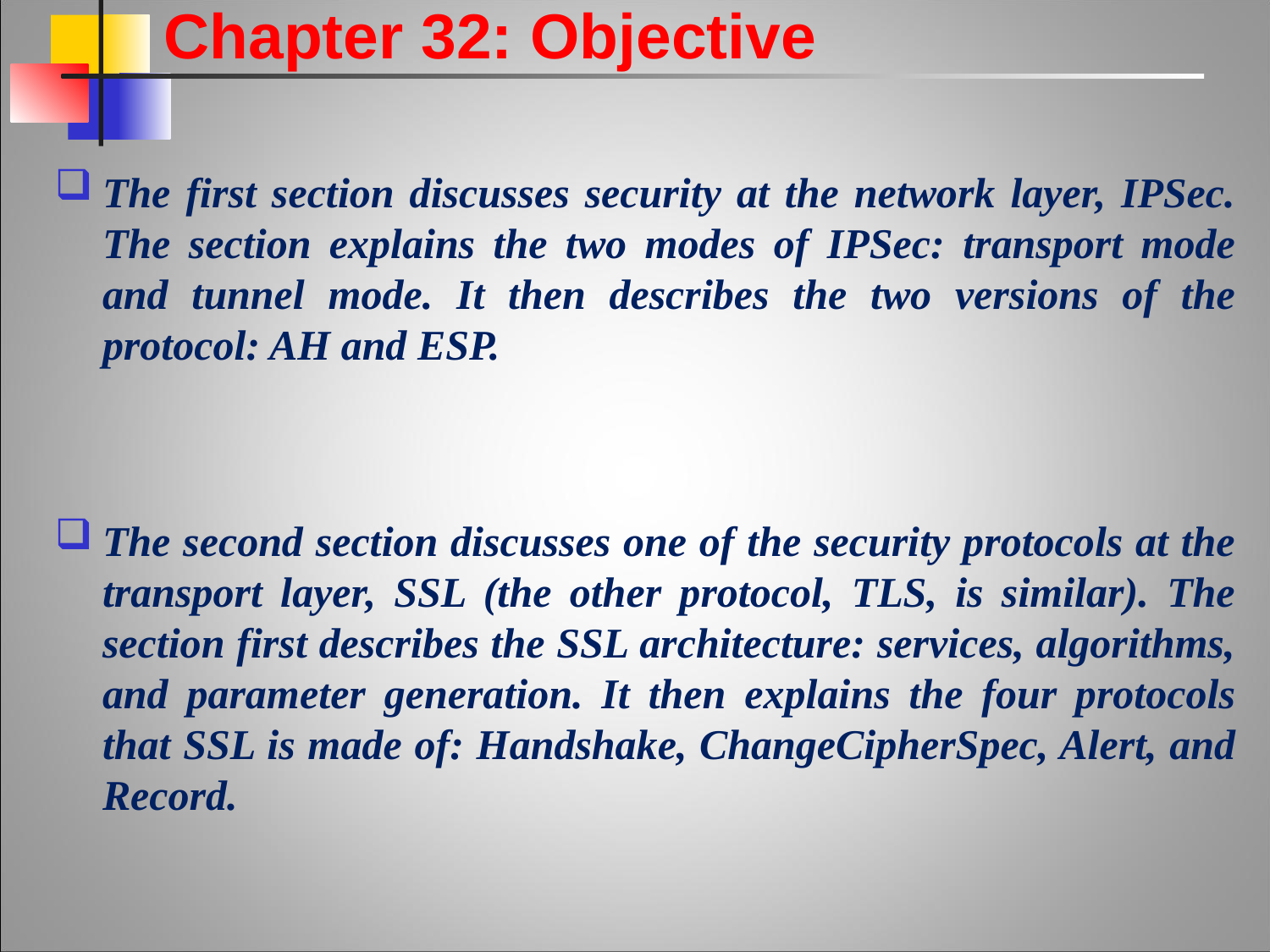

Chapter 32: Objective

The first section discusses security at the network layer, IPSec. The section explains the two modes of IPSec: transport mode and tunnel mode. It then describes the two versions of the protocol: AH and ESP.

The second section discusses one of the security protocols at the transport layer, SSL (the other protocol, TLS, is similar). The section first describes the SSL architecture: services, algorithms, and parameter generation. It then explains the four protocols that SSL is made of: Handshake, ChangeCipherSpec, Alert, and Record.